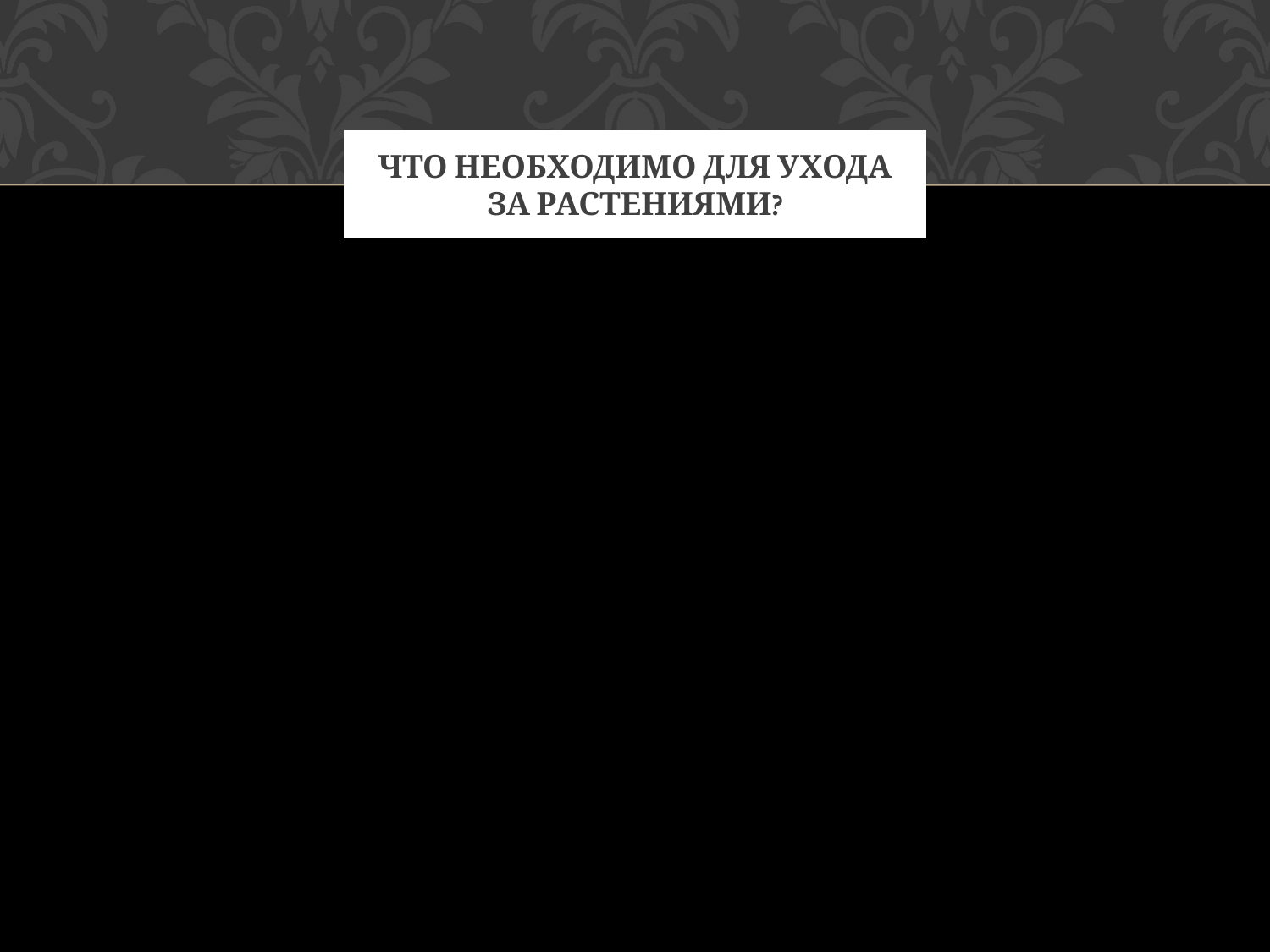

# Что необходимо для ухода за растениями?